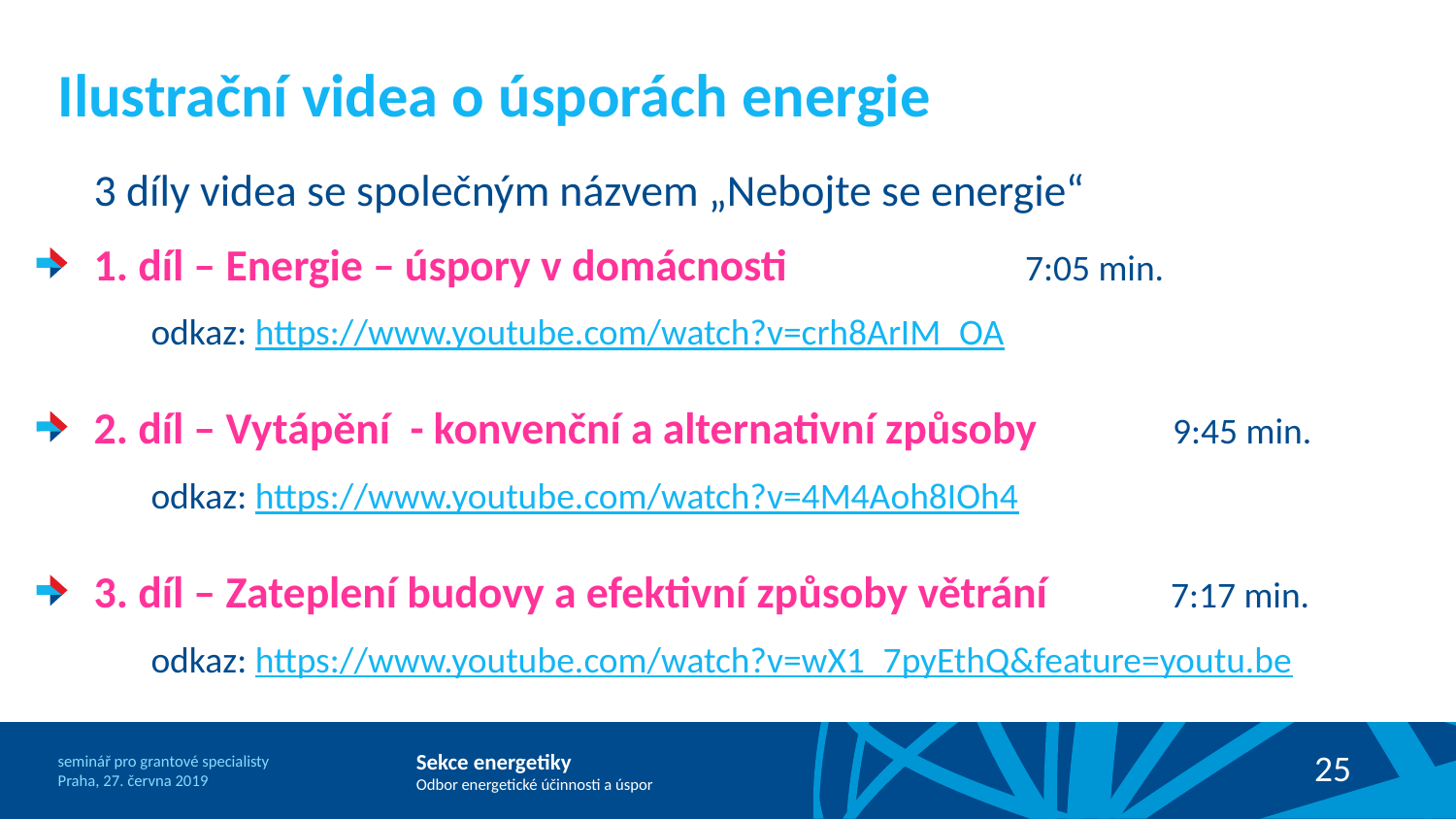

# Ilustrační videa o úsporách energie
	3 díly videa se společným názvem „Nebojte se energie“
1. díl – Energie – úspory v domácnosti 		       7:05 min.
	odkaz: https://www.youtube.com/watch?v=crh8ArIM_OA

2. díl – Vytápění  - konvenční a alternativní způsoby	      9:45 min.
	odkaz: https://www.youtube.com/watch?v=4M4Aoh8IOh4

3. díl – Zateplení budovy a efektivní způsoby větrání	       7:17 min.
	odkaz: https://www.youtube.com/watch?v=wX1_7pyEthQ&feature=youtu.be